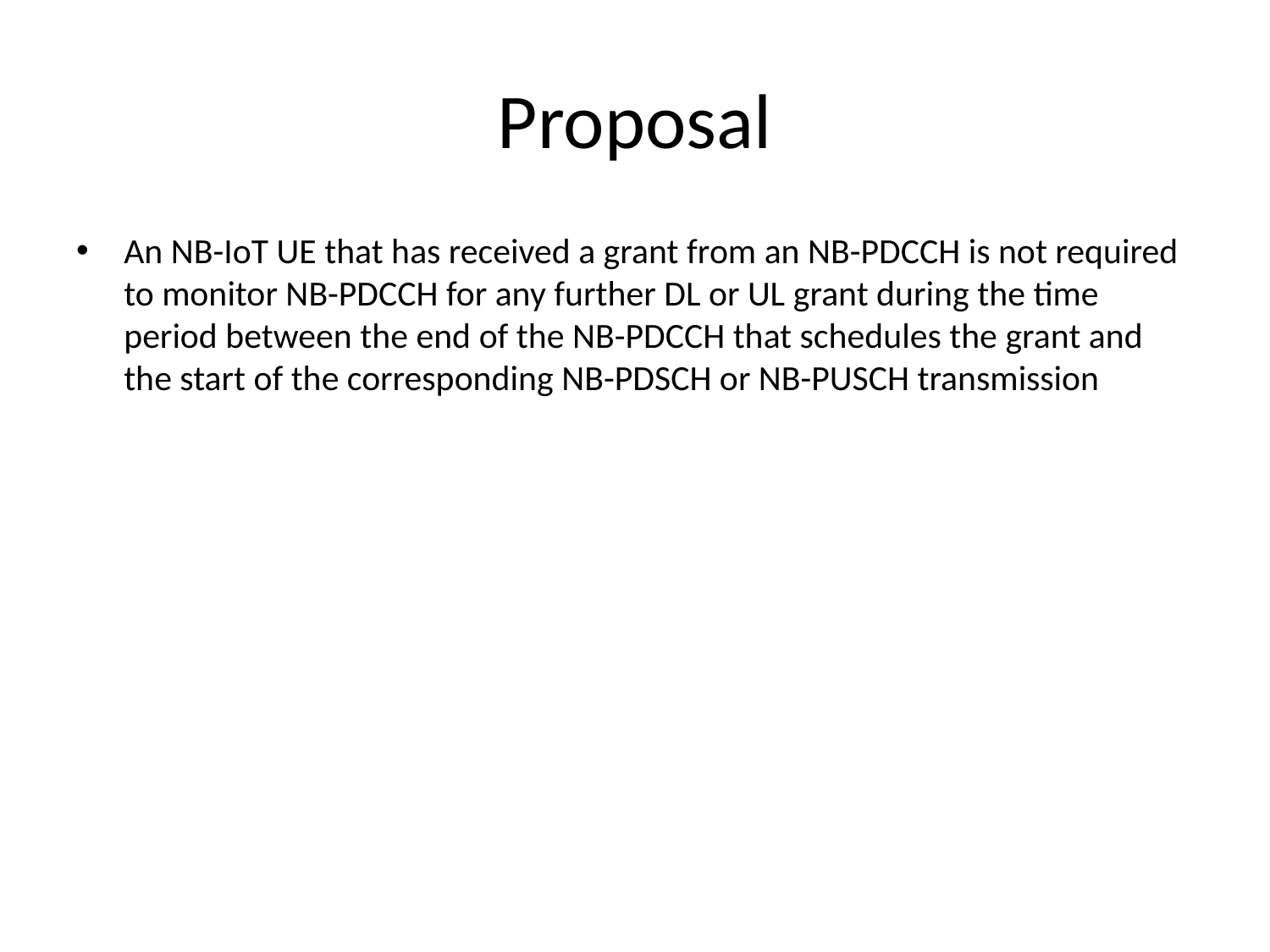

# Proposal
An NB-IoT UE that has received a grant from an NB-PDCCH is not required to monitor NB-PDCCH for any further DL or UL grant during the time period between the end of the NB-PDCCH that schedules the grant and the start of the corresponding NB-PDSCH or NB-PUSCH transmission